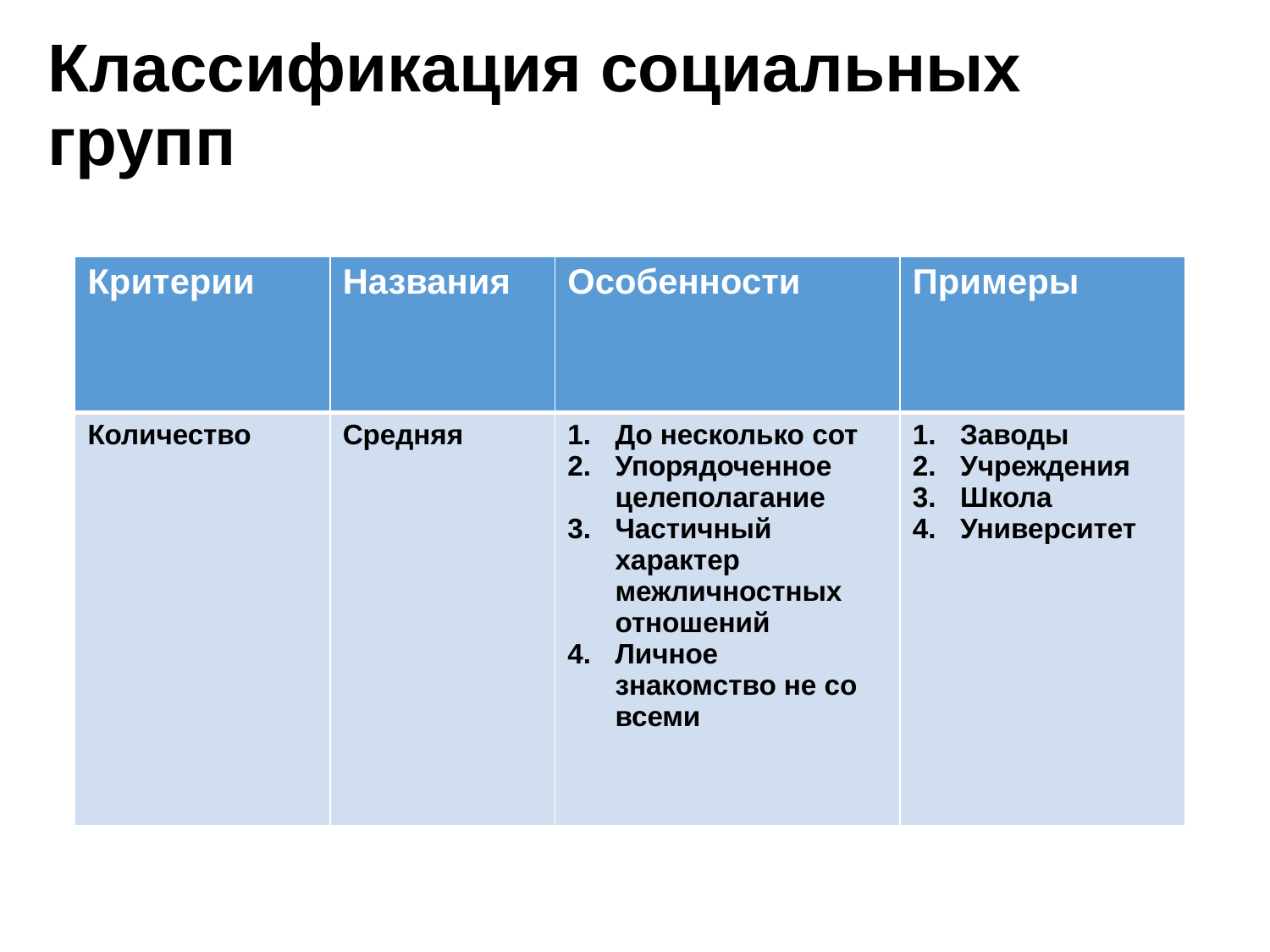

# Классификация социальных групп
| Критерии | Названия | Особенности | Примеры |
| --- | --- | --- | --- |
| Количество | Средняя | До несколько сот Упорядоченное целеполагание Частичный характер межличностных отношений Личное знакомство не со всеми | Заводы Учреждения Школа Университет |